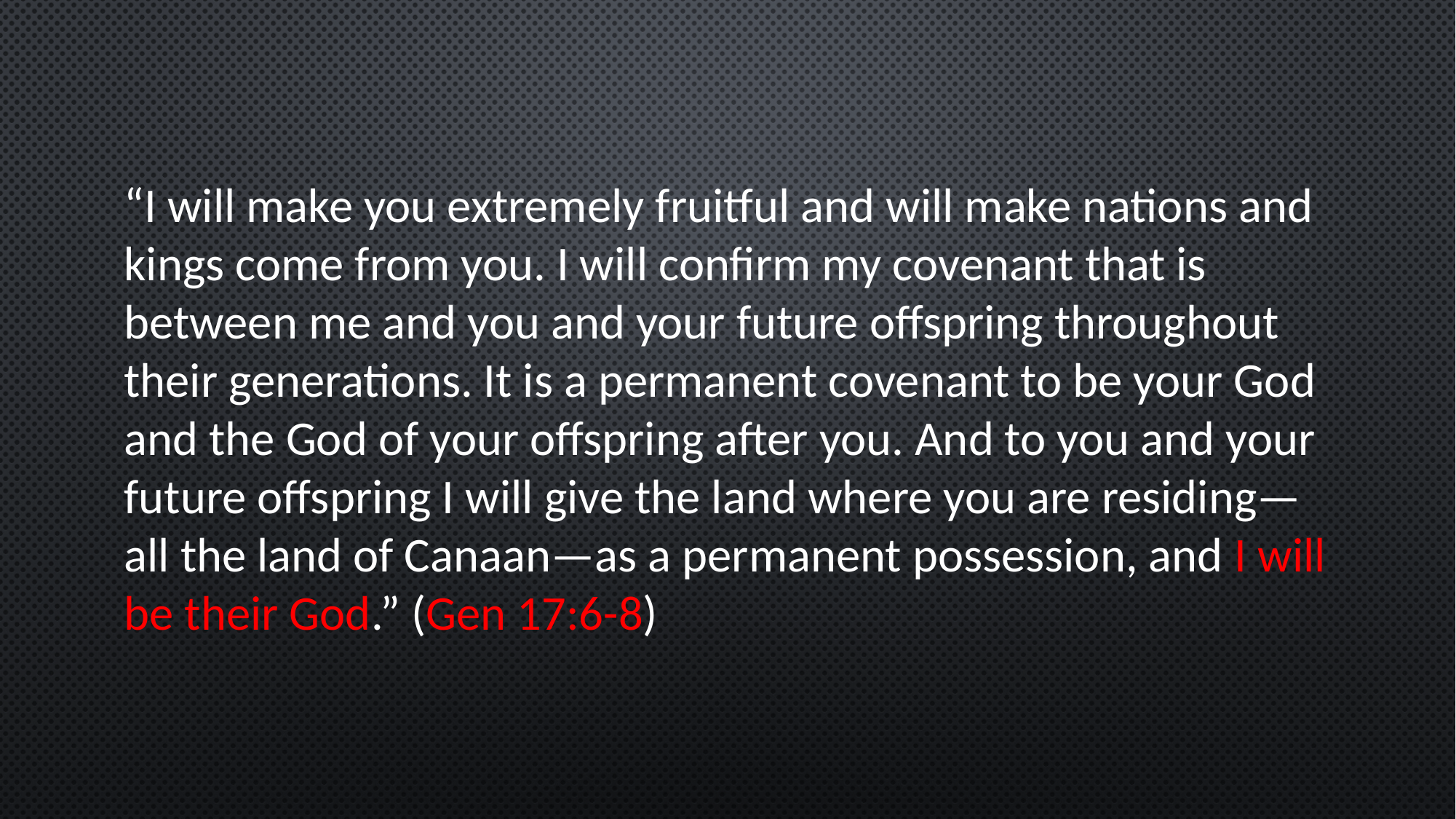

“I will make you extremely fruitful and will make nations and kings come from you. I will confirm my covenant that is between me and you and your future offspring throughout their generations. It is a permanent covenant to be your God and the God of your offspring after you. And to you and your future offspring I will give the land where you are residing—all the land of Canaan—as a permanent possession, and I will be their God.” (Gen 17:6-8)